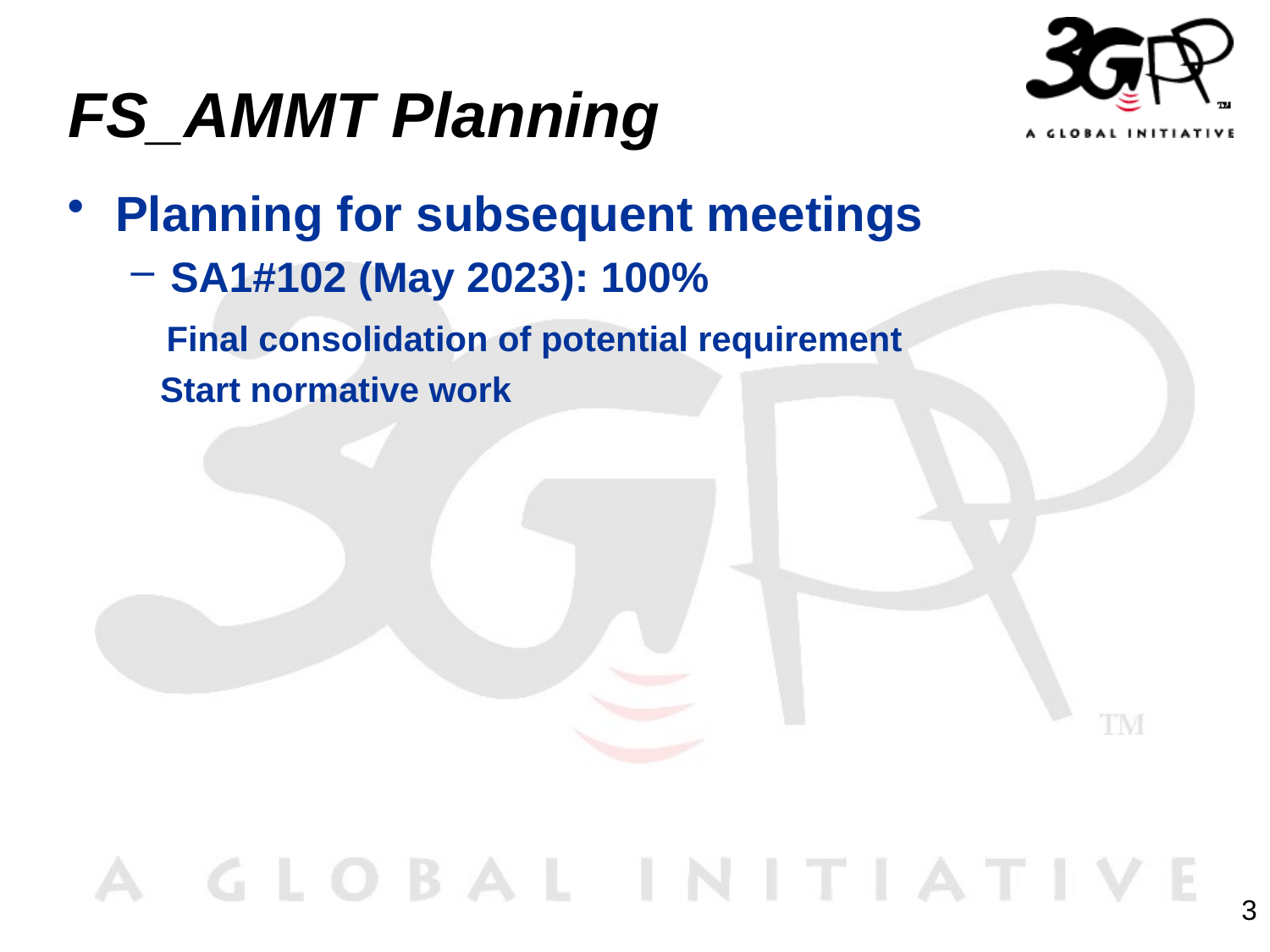

# FS_AMMT Planning
Planning for subsequent meetings
SA1#102 (May 2023): 100%
   Final consolidation of potential requirement
   Start normative work

3